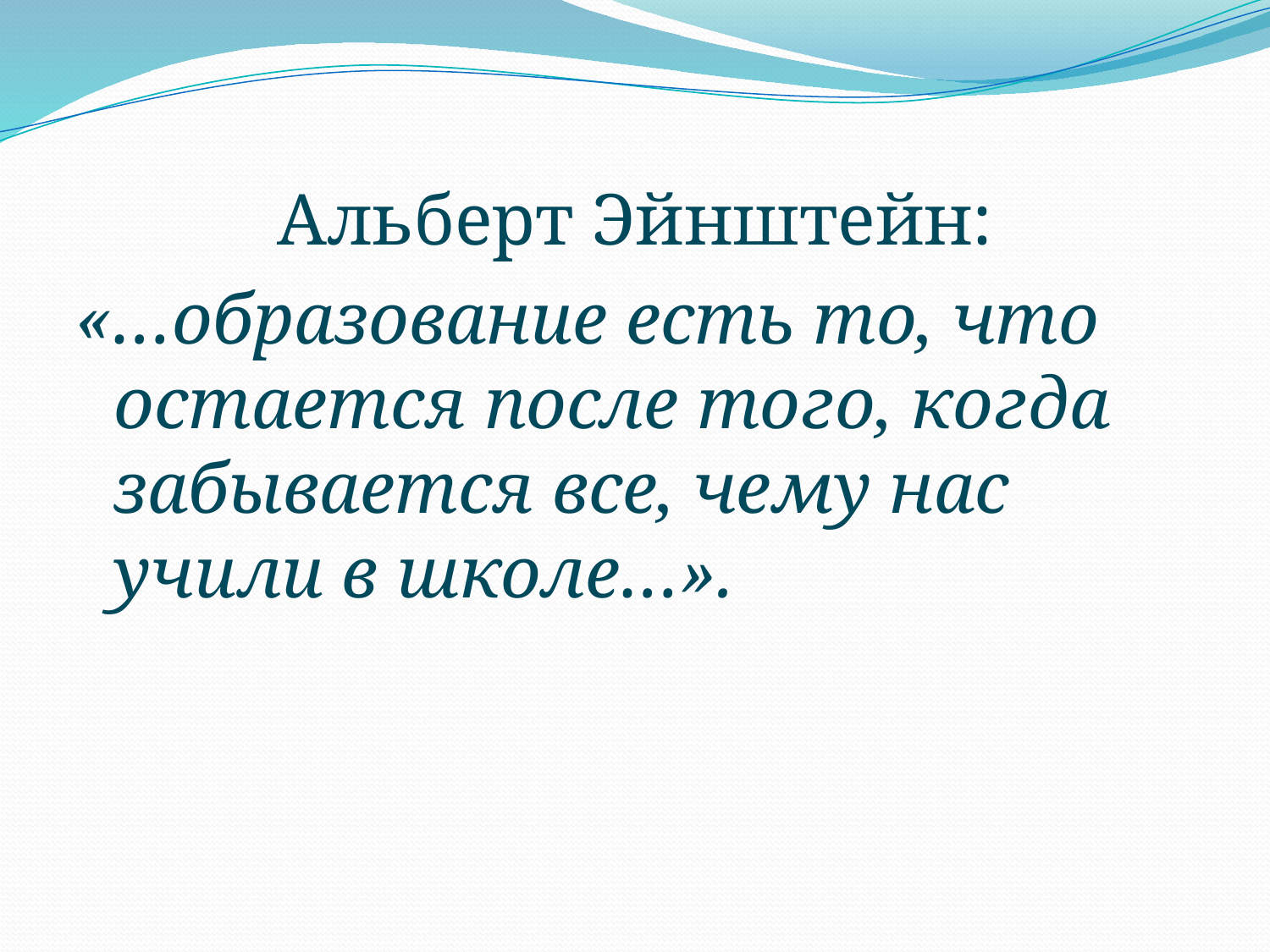

Альберт Эйнштейн:
«…образование есть то, что остается после того, когда забывается все, чему нас учили в школе…».